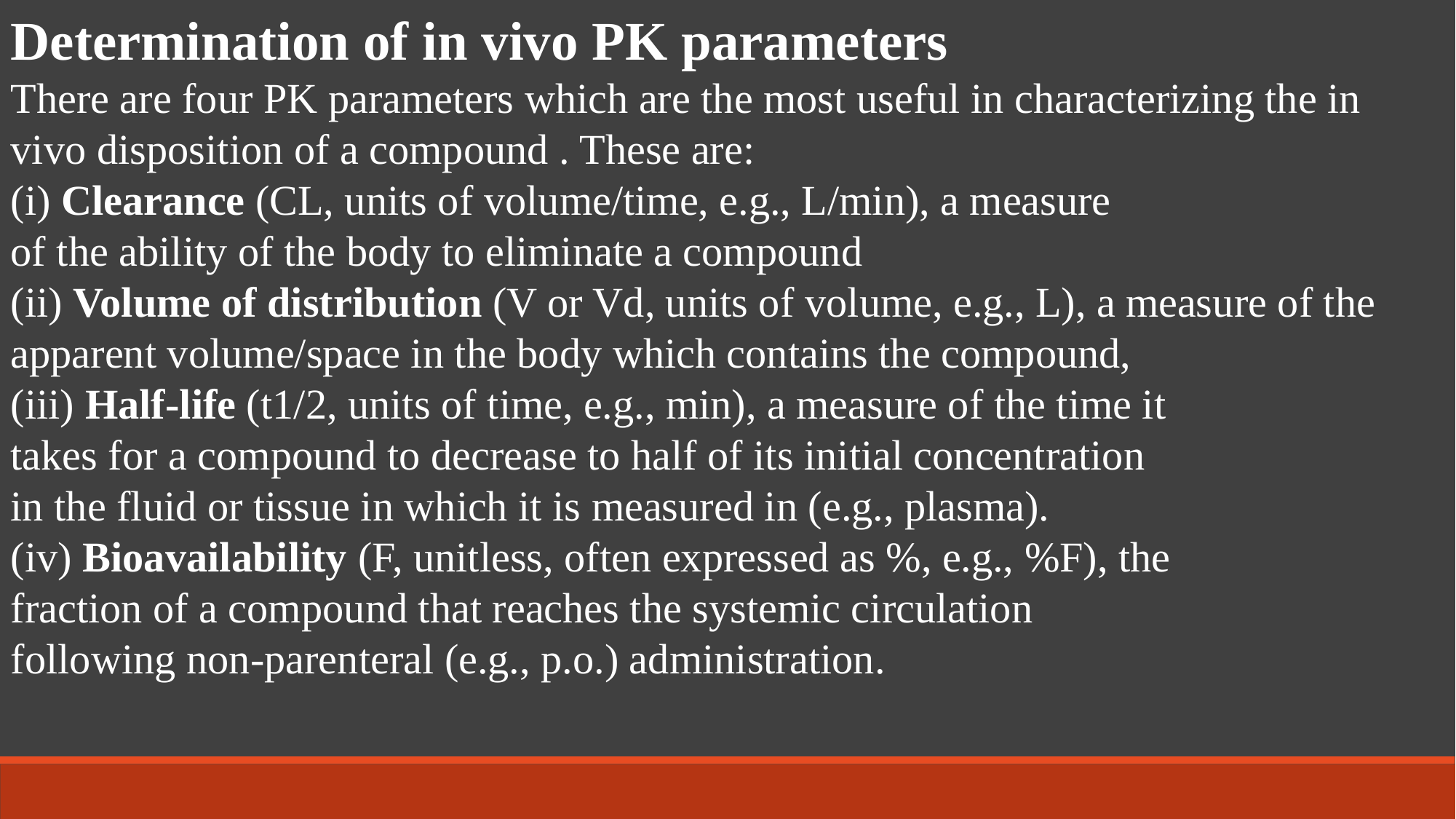

Determination of in vivo PK parameters
There are four PK parameters which are the most useful in characterizing the in vivo disposition of a compound . These are:
(i) Clearance (CL, units of volume/time, e.g., L/min), a measure
of the ability of the body to eliminate a compound
(ii) Volume of distribution (V or Vd, units of volume, e.g., L), a measure of the
apparent volume/space in the body which contains the compound,
(iii) Half-life (t1/2, units of time, e.g., min), a measure of the time it
takes for a compound to decrease to half of its initial concentration
in the fluid or tissue in which it is measured in (e.g., plasma).
(iv) Bioavailability (F, unitless, often expressed as %, e.g., %F), the
fraction of a compound that reaches the systemic circulation
following non-parenteral (e.g., p.o.) administration.